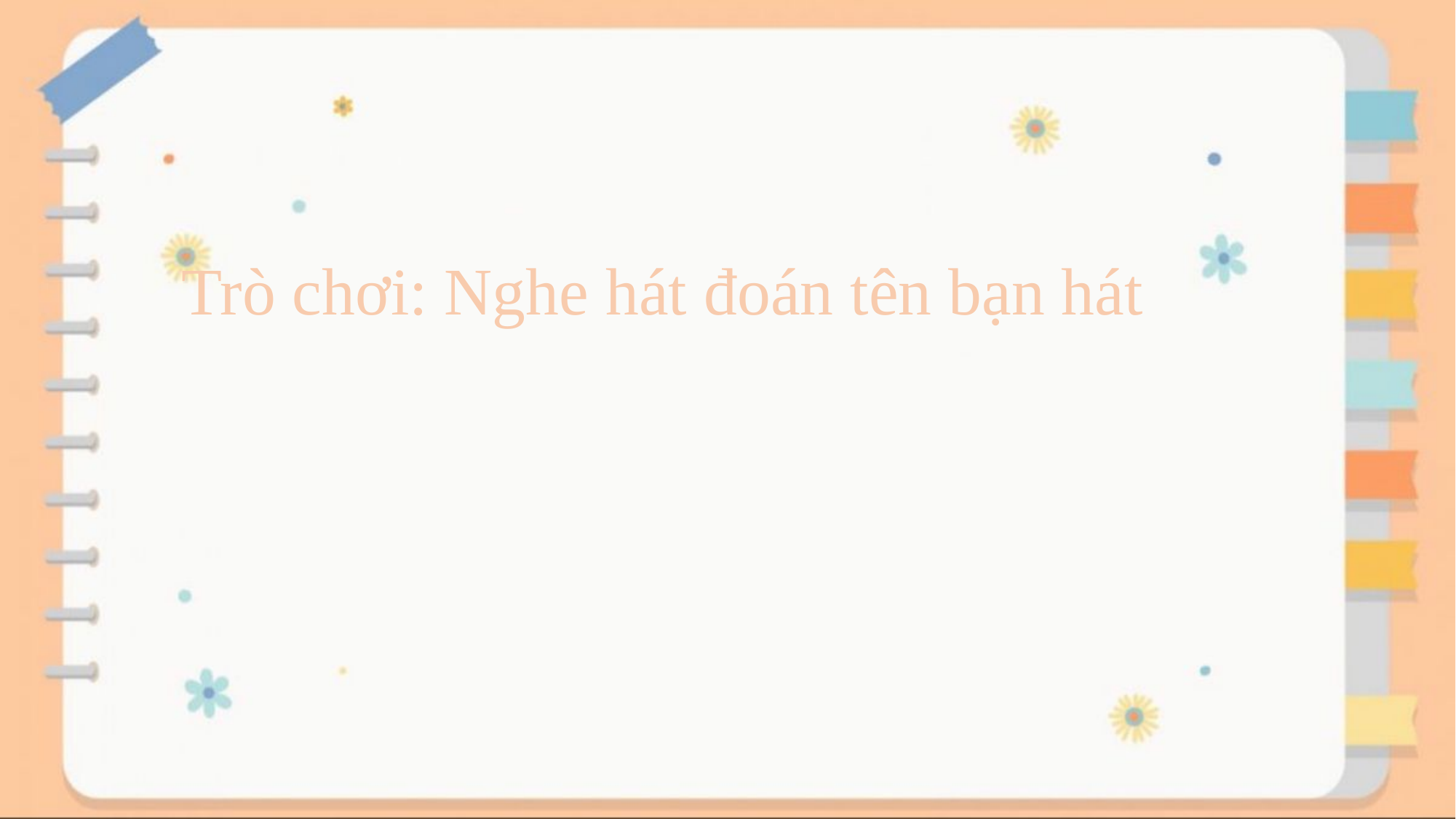

Trò chơi: Nghe hát đoán tên bạn hát